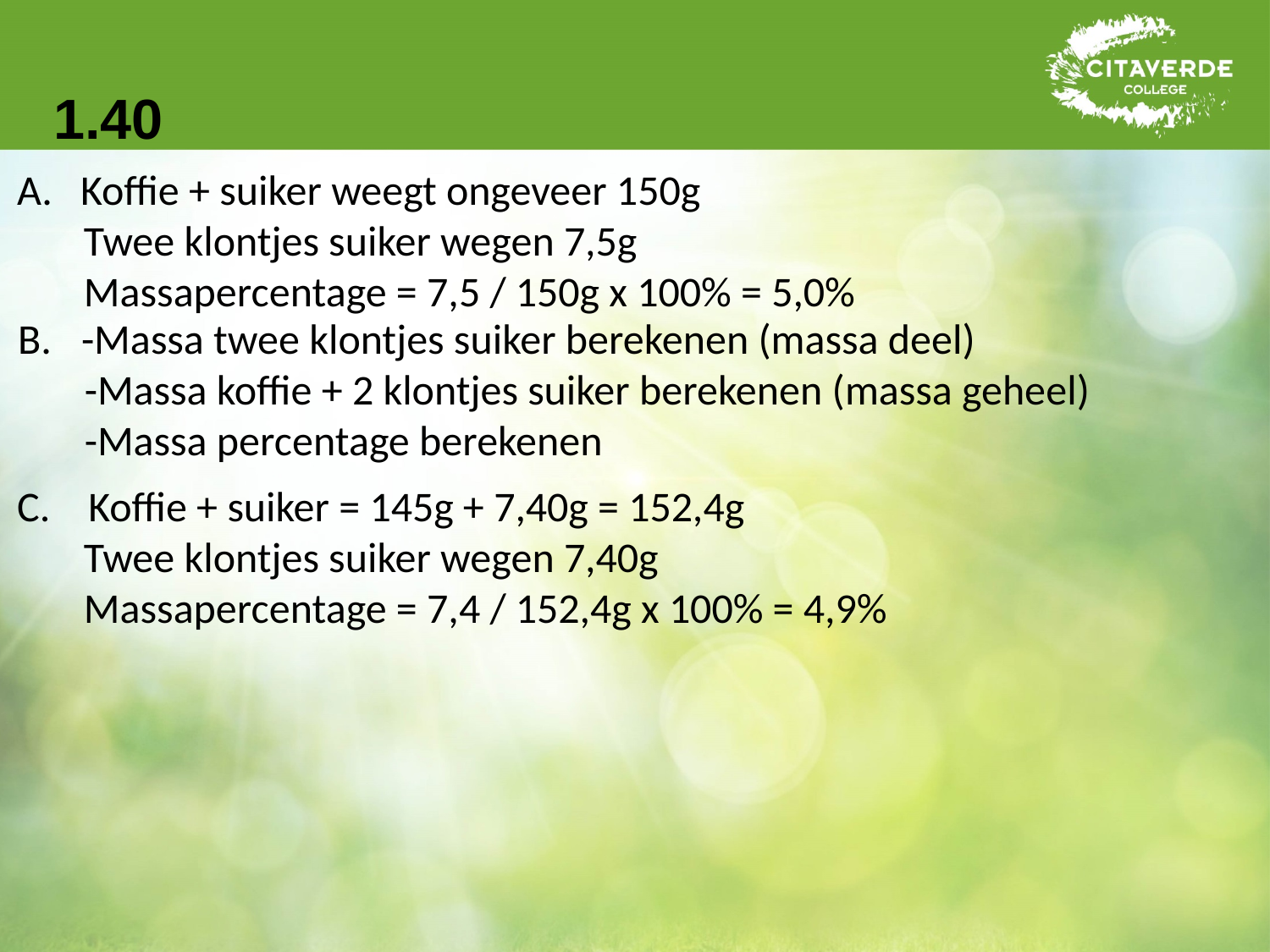

1.40
Koffie + suiker weegt ongeveer 150g
       Twee klontjes suiker wegen 7,5g
       Massapercentage = 7,5 / 150g x 100% = 5,0%
-Massa twee klontjes suiker berekenen (massa deel)
       -Massa koffie + 2 klontjes suiker berekenen (massa geheel)
       -Massa percentage berekenen
C.    Koffie + suiker = 145g + 7,40g = 152,4g
       Twee klontjes suiker wegen 7,40g
       Massapercentage = 7,4 / 152,4g x 100% = 4,9%